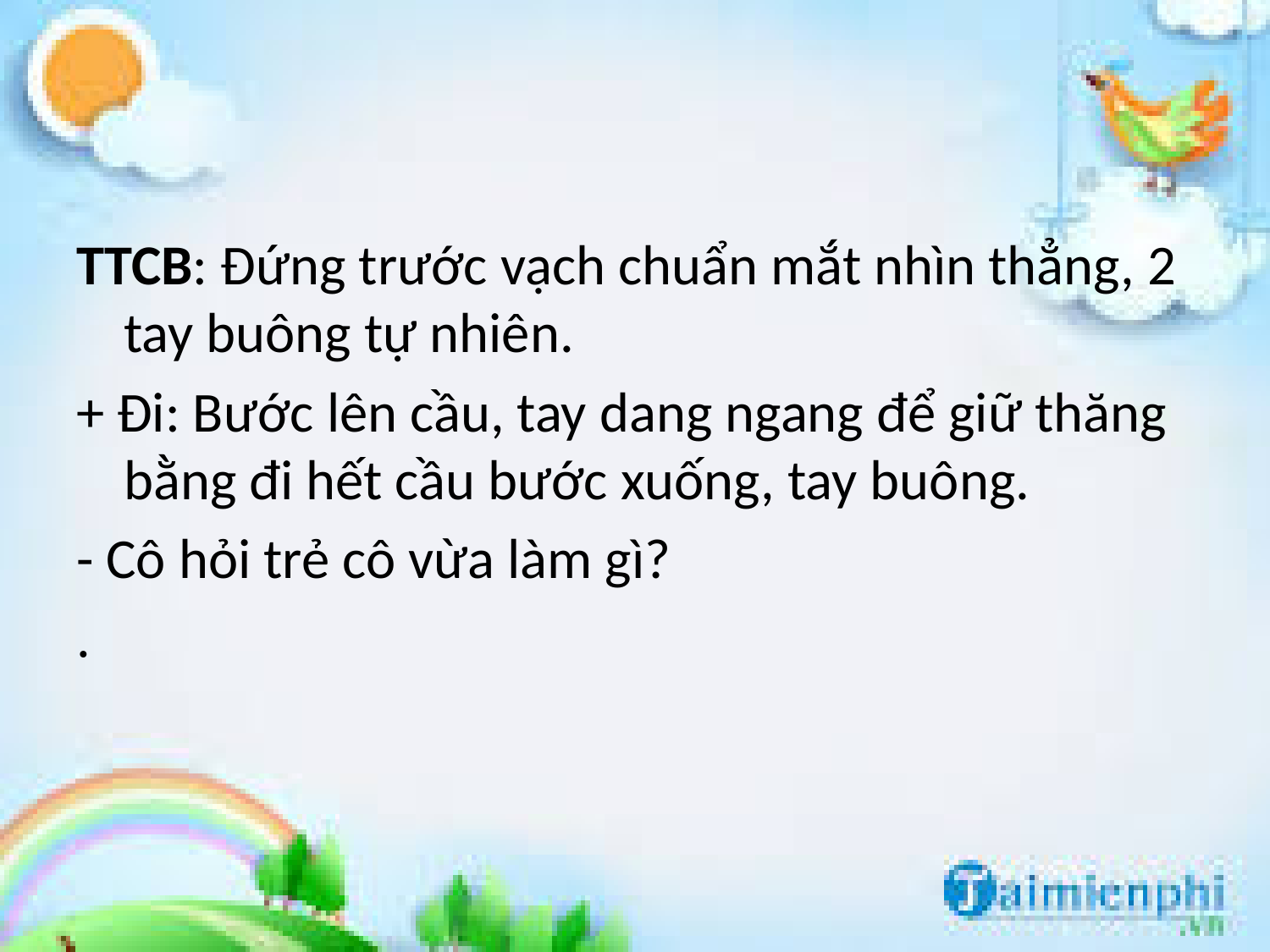

TTCB: Đứng trước vạch chuẩn mắt nhìn thẳng, 2 tay buông tự nhiên.
+ Đi: Bước lên cầu, tay dang ngang để giữ thăng bằng đi hết cầu bước xuống, tay buông.
- Cô hỏi trẻ cô vừa làm gì?
.